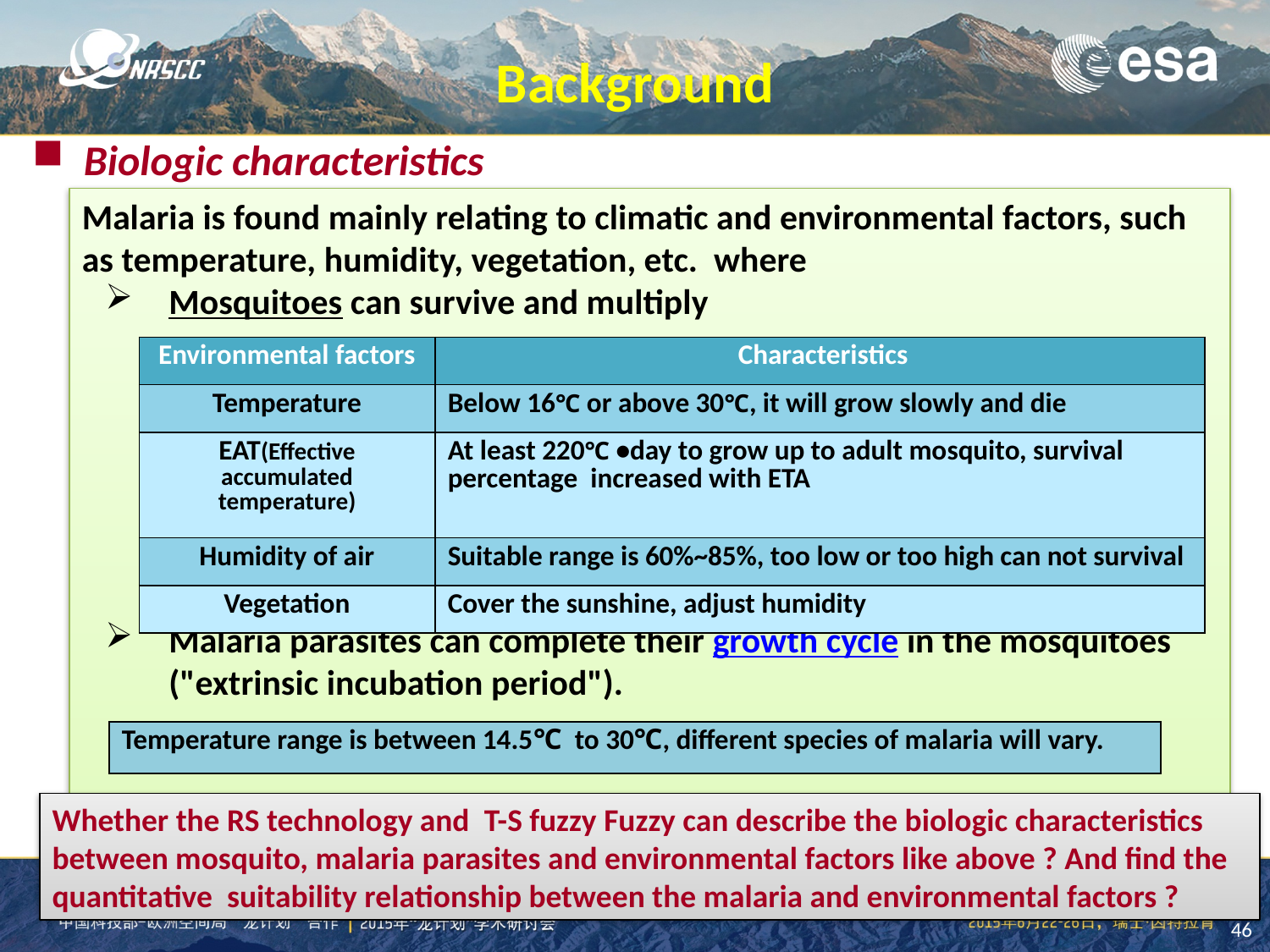

Background
  Biologic characteristics
Malaria is found mainly relating to climatic and environmental factors, such as temperature, humidity, vegetation, etc.  where
Mosquitoes can survive and multiply

Malaria parasites can complete their growth cycle in the mosquitoes ("extrinsic incubation period").

| Environmental factors | Characteristics |
| --- | --- |
| Temperature | Below 16℃ or above 30℃, it will grow slowly and die |
| EAT(Effective accumulated temperature) | At least 220℃ •day to grow up to adult mosquito, survival percentage increased with ETA |
| Humidity of air | Suitable range is 60%~85%, too low or too high can not survival |
| Vegetation | Cover the sunshine, adjust humidity |
| Temperature range is between 14.5℃ to 30℃, different species of malaria will vary. |
| --- |
Whether the RS technology and  T-S fuzzy Fuzzy can describe the biologic characteristics between mosquito, malaria parasites and environmental factors like above ? And find the quantitative  suitability relationship between the malaria and environmental factors ?